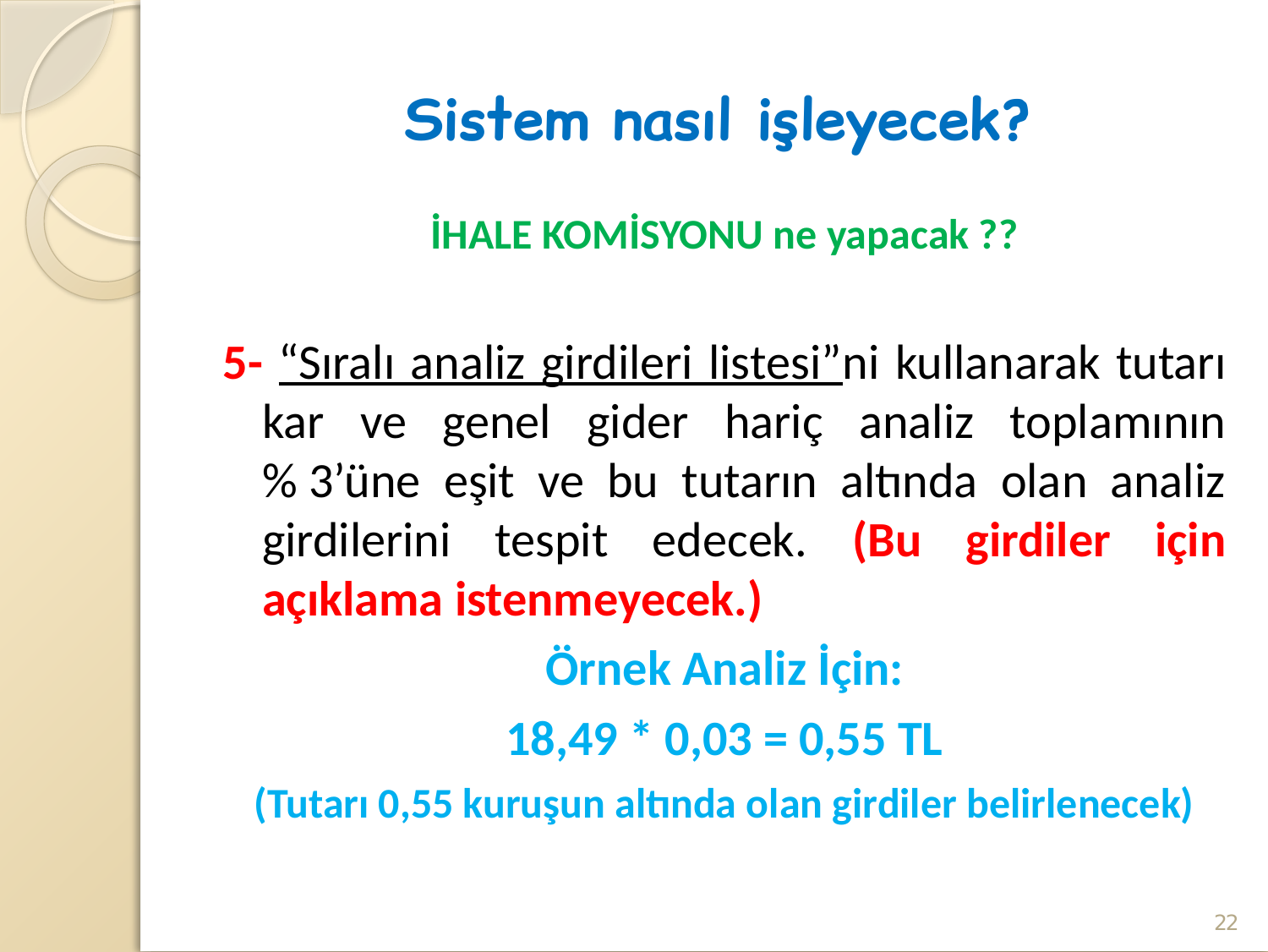

# Sistem nasıl işleyecek?
İHALE KOMİSYONU ne yapacak ??

5- “Sıralı analiz girdileri listesi”ni kullanarak tutarı kar ve genel gider hariç analiz toplamının % 3’üne eşit ve bu tutarın altında olan analiz girdilerini tespit edecek. (Bu girdiler için açıklama istenmeyecek.)
Örnek Analiz İçin:
18,49 * 0,03 = 0,55 TL
(Tutarı 0,55 kuruşun altında olan girdiler belirlenecek)
22